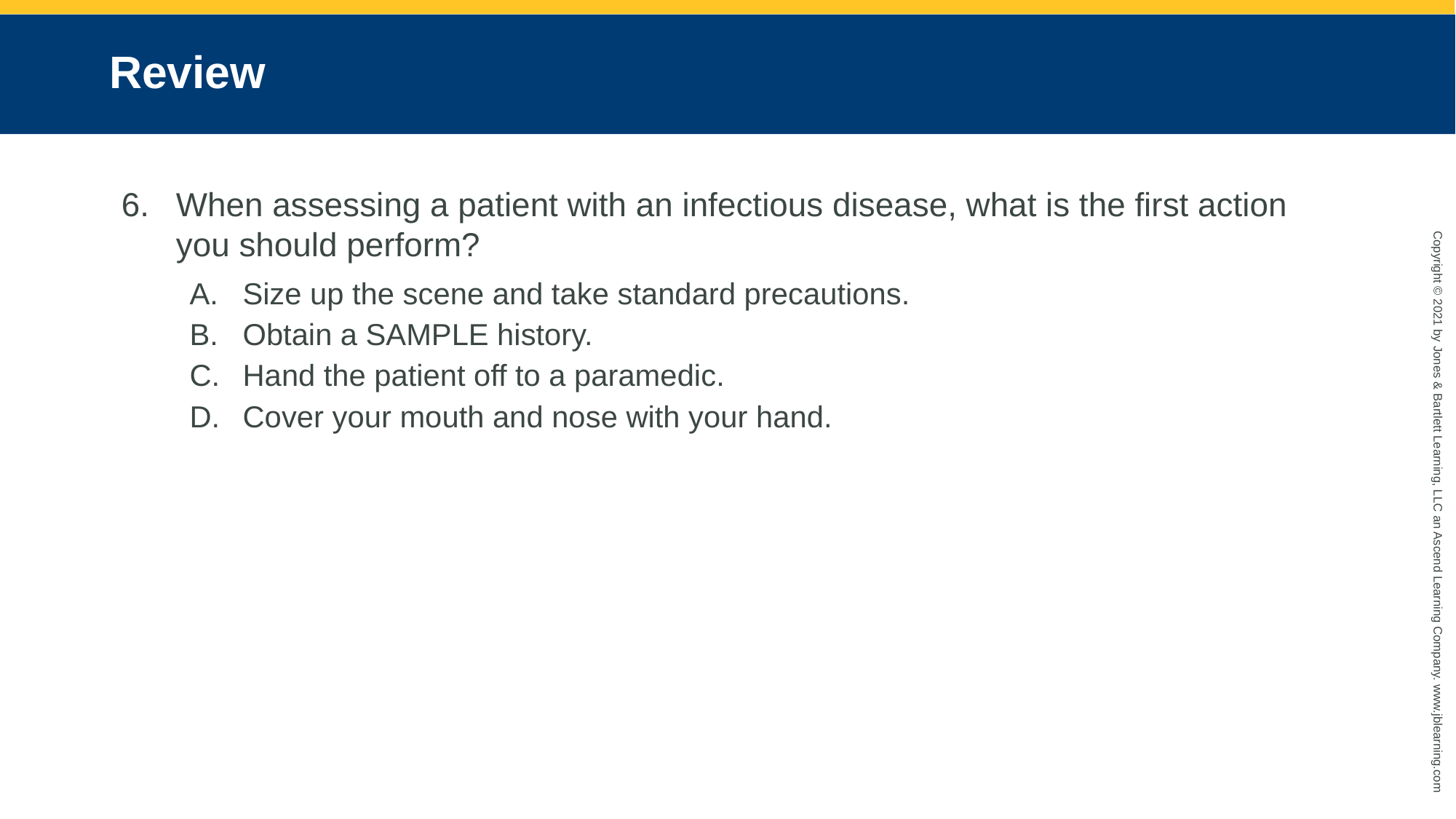

# Review
When assessing a patient with an infectious disease, what is the first action you should perform?
Size up the scene and take standard precautions.
Obtain a SAMPLE history.
Hand the patient off to a paramedic.
Cover your mouth and nose with your hand.